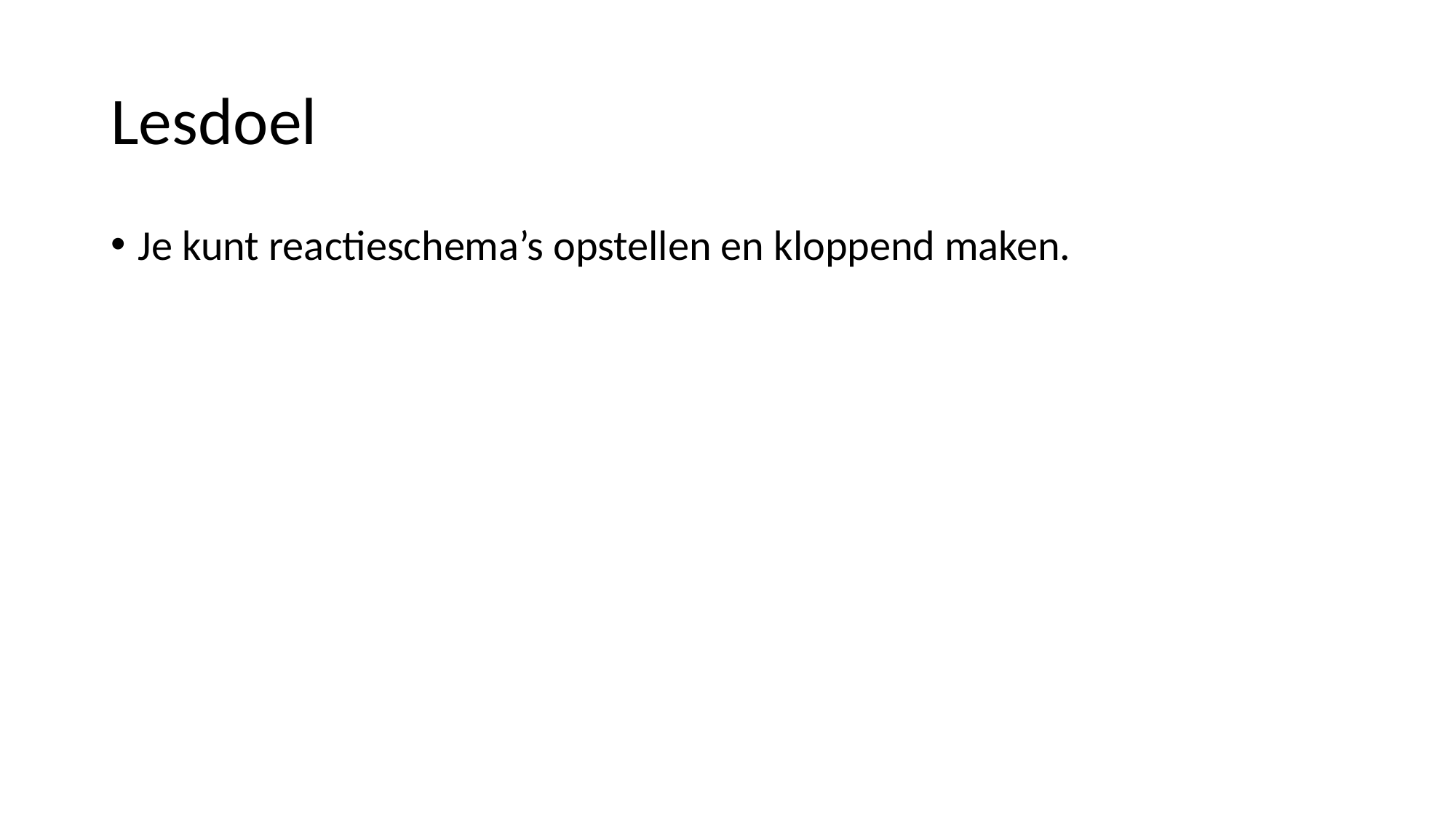

# Lesdoel
Je kunt reactieschema’s opstellen en kloppend maken.